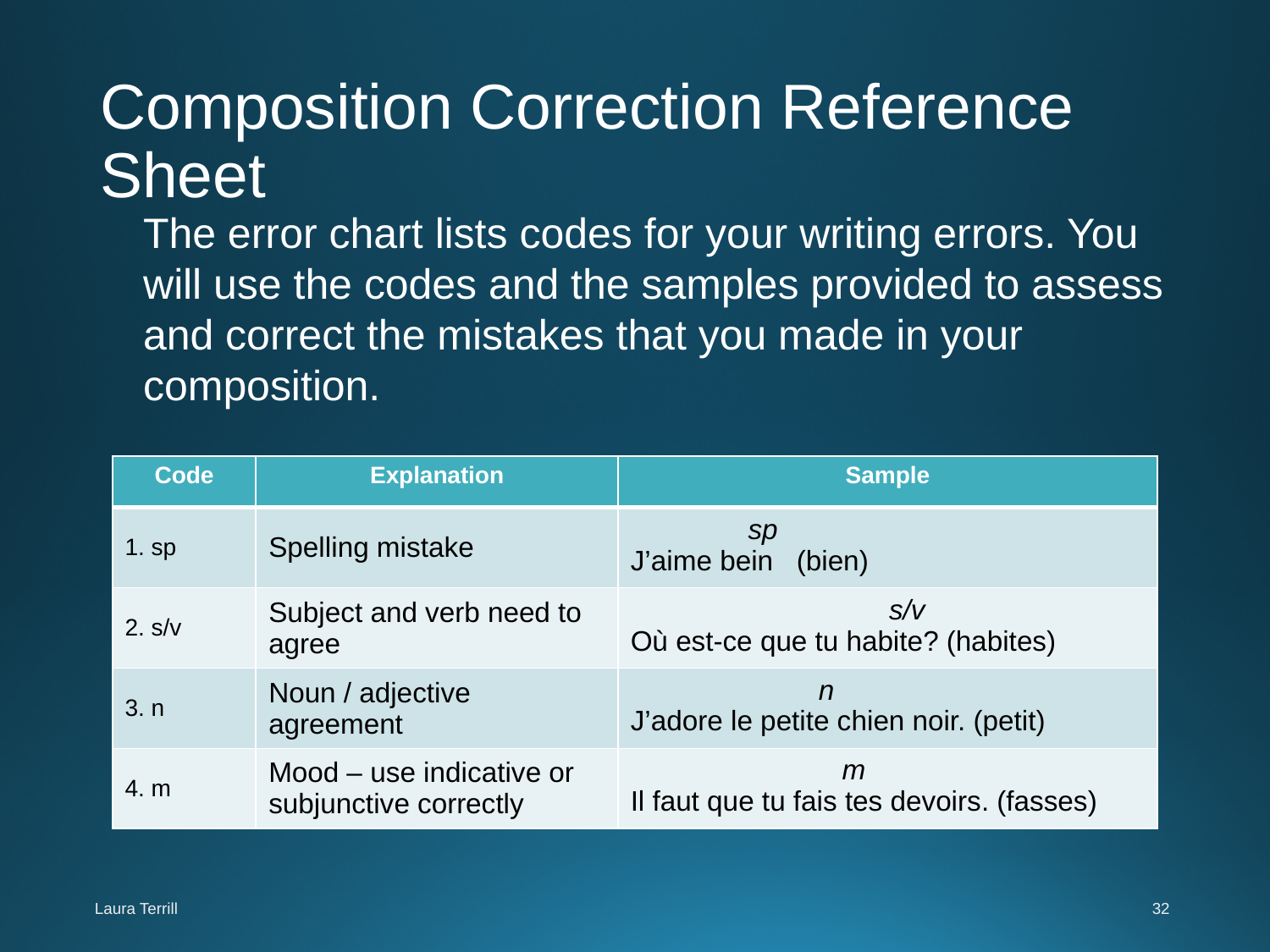

# Composition Correction Reference Sheet
The error chart lists codes for your writing errors. You will use the codes and the samples provided to assess and correct the mistakes that you made in your
composition.
| Code | Explanation | Sample |
| --- | --- | --- |
| 1. sp | Spelling mistake | sp J’aime bein (bien) |
| 2. s/v | Subject and verb need to agree | s/v Où est-ce que tu habite? (habites) |
| 3. n | Noun / adjective agreement | n J’adore le petite chien noir. (petit) |
| 4. m | Mood – use indicative or subjunctive correctly | m Il faut que tu fais tes devoirs. (fasses) |
Laura Terrill
32